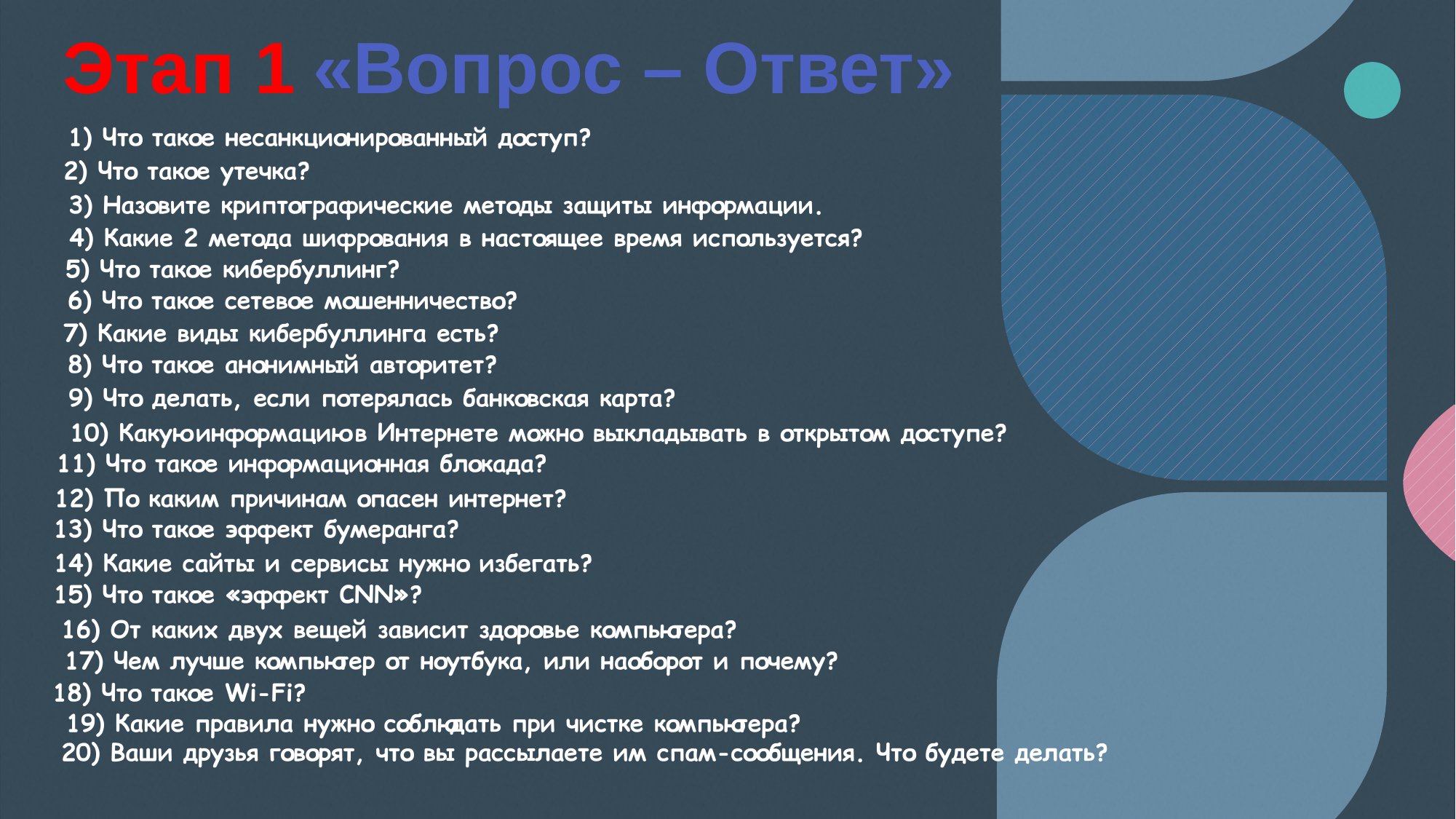

«Вопрос – Ответ»
Этап 1
1) Что такое несанкционированный доступ?
2) Что такое утечка?
3) Назовите криптографические методы защиты информации.
4) Какие 2 метода шифрования в настоящее время используется?
5) Что такое кибербуллинг?
6) Что такое сетевое мошенничество?
7) Какие виды кибербуллинга есть?
8) Что такое анонимный авторитет?
9) Что делать, если потерялась банковская карта?
10) Какую информацию в Интернете можно выкладывать в открытом доступе?
11) Что такое информационная блокада?
12) По каким причинам опасен интернет?
13) Что такое эффект бумеранга?
14) Какие сайты и сервисы нужно избегать?
15) Что такое «эффект СNN»?
16) От каких двух вещей зависит здоровье компьютера?
17) Чем лучше компьютер от ноутбука, или наоборот и почему?
18) Что такое Wi-Fi?
19) Какие правила нужно соблюдать при чистке компьютера?
20) Ваши друзья говорят, что вы рассылаете им спам-сообщения. Что будете делать?